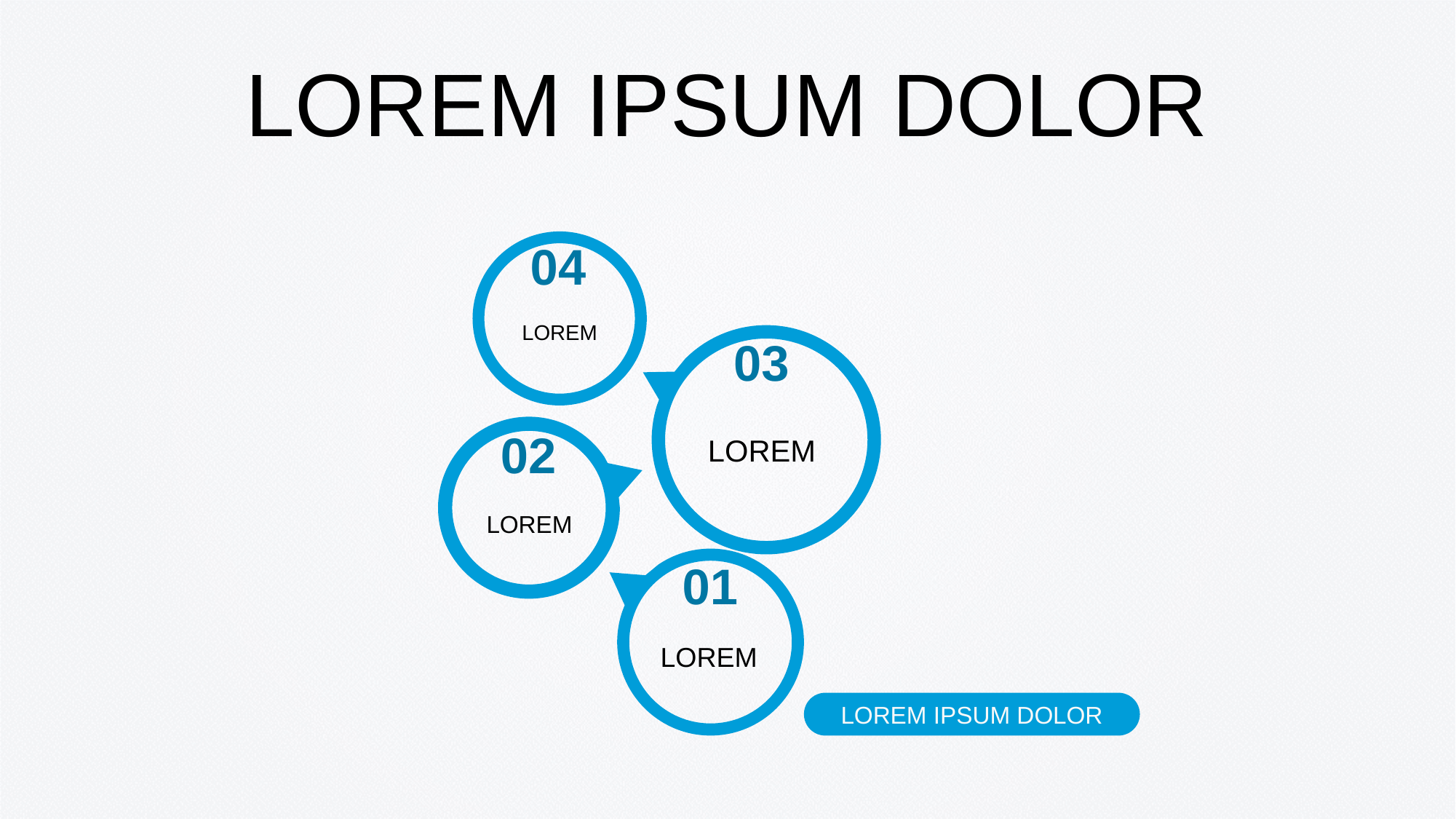

# LOREM IPSUM DOLOR
04
LOREM
LOREM
03
LOREM
02
LOREM
01
LOREM IPSUM DOLOR